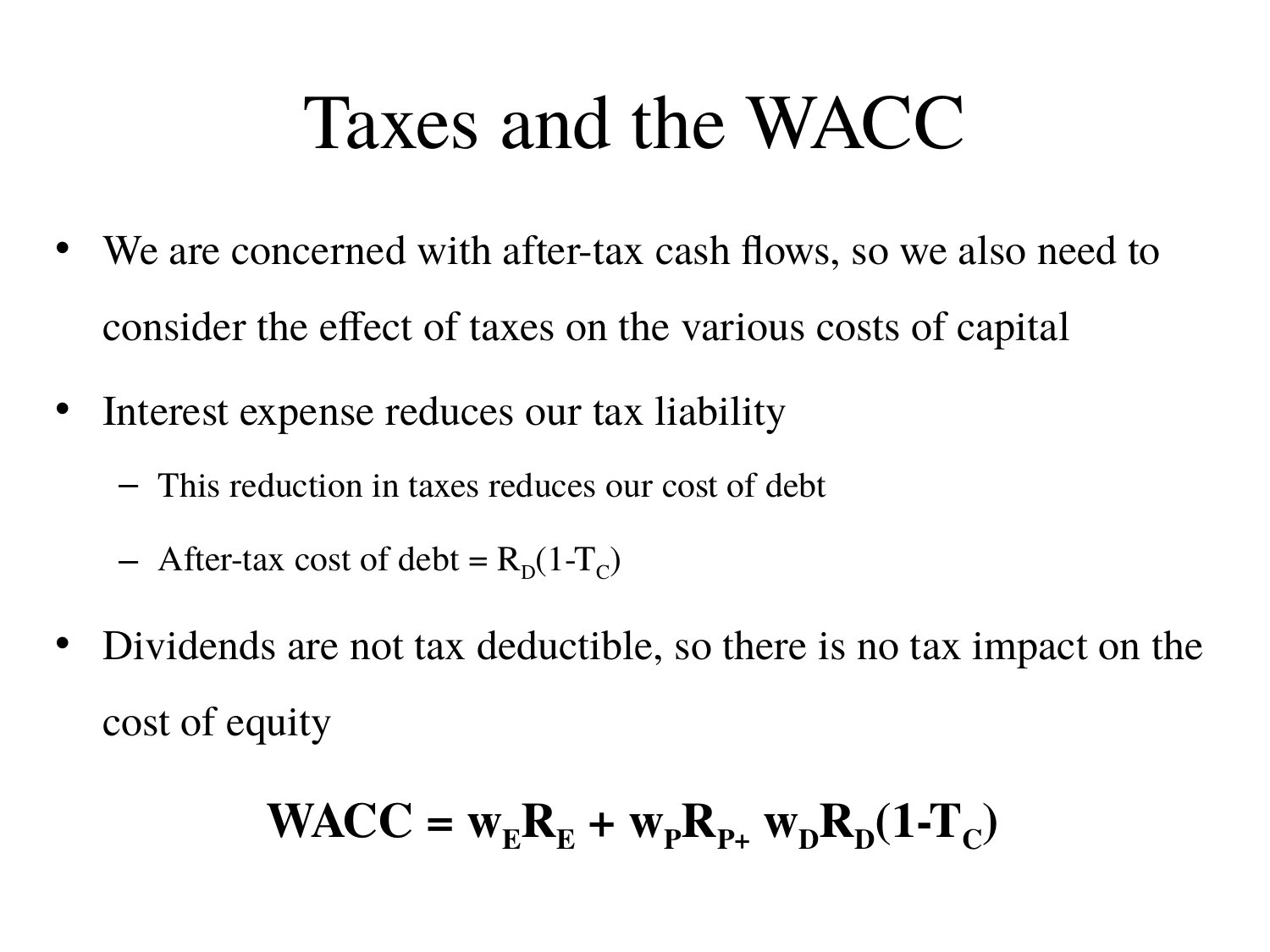

# Taxes and the WACC
We are concerned with after-tax cash flows, so we also need to consider the effect of taxes on the various costs of capital
Interest expense reduces our tax liability
This reduction in taxes reduces our cost of debt
After-tax cost of debt = RD(1-TC)
Dividends are not tax deductible, so there is no tax impact on the cost of equity
WACC = wERE + wPRP+ wDRD(1-TC)